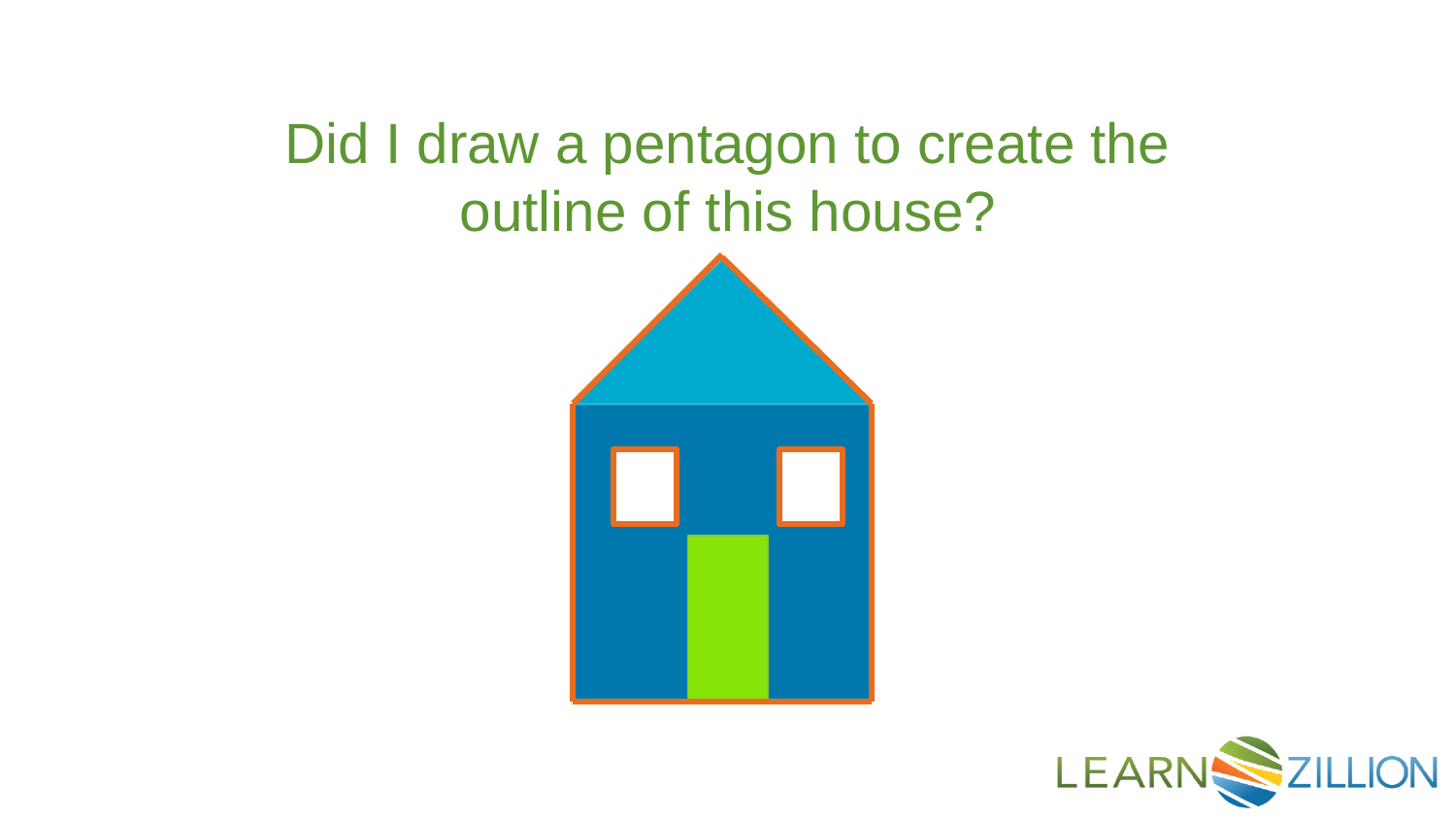

Did I draw a pentagon to create the outline of this house?